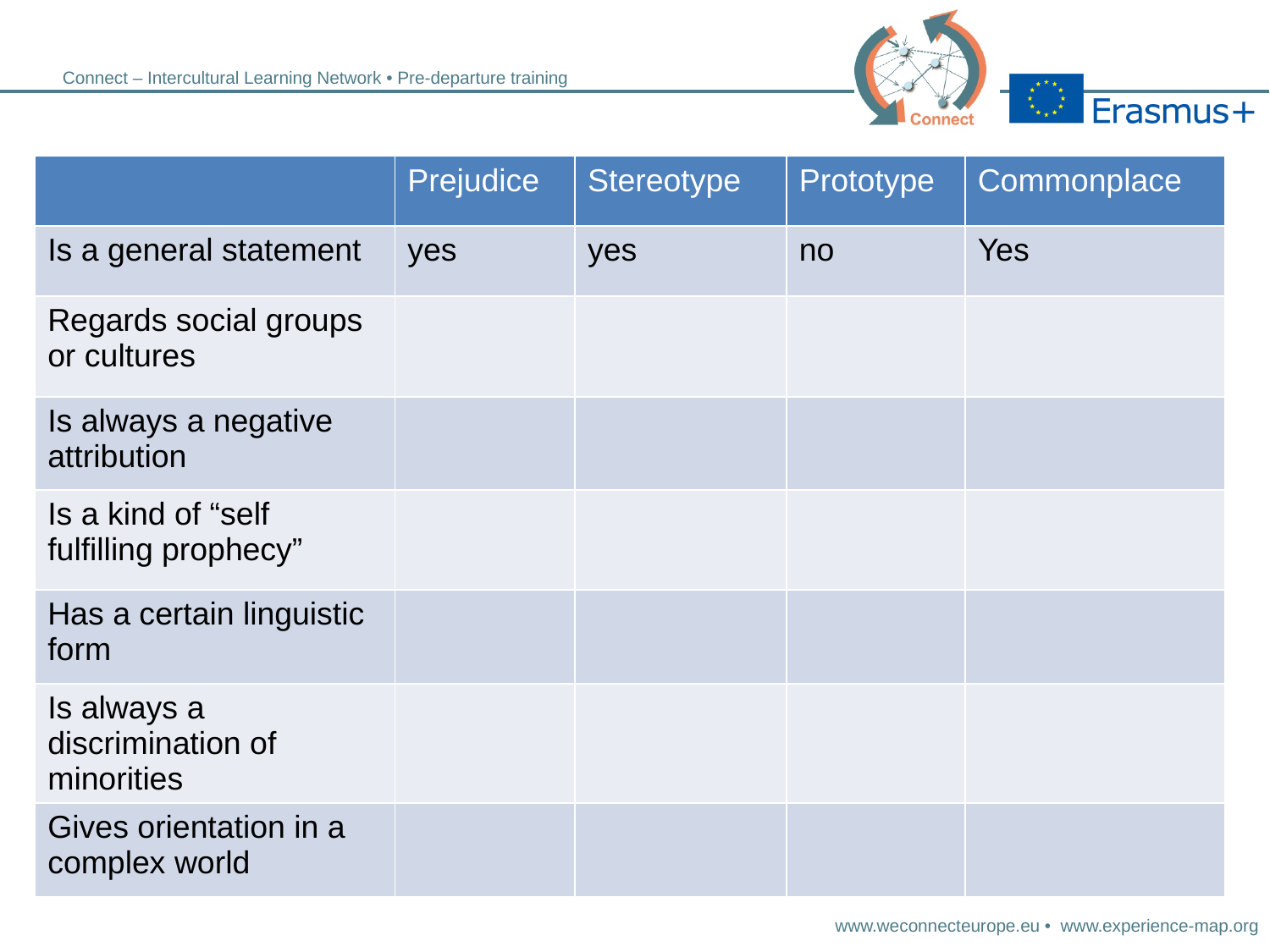

|  | Prejudice | Stereotype | Prototype | Commonplace |
| --- | --- | --- | --- | --- |
| Is a general statement | yes | yes | no | Yes |
| Regards social groups or cultures |  |  |  |  |
| Is always a negative attribution |  |  |  |  |
| Is a kind of “self fulfilling prophecy” |  |  |  |  |
| Has a certain linguistic form |  |  |  |  |
| Is always a discrimination of minorities |  |  |  |  |
| Gives orientation in a complex world |  |  |  |  |